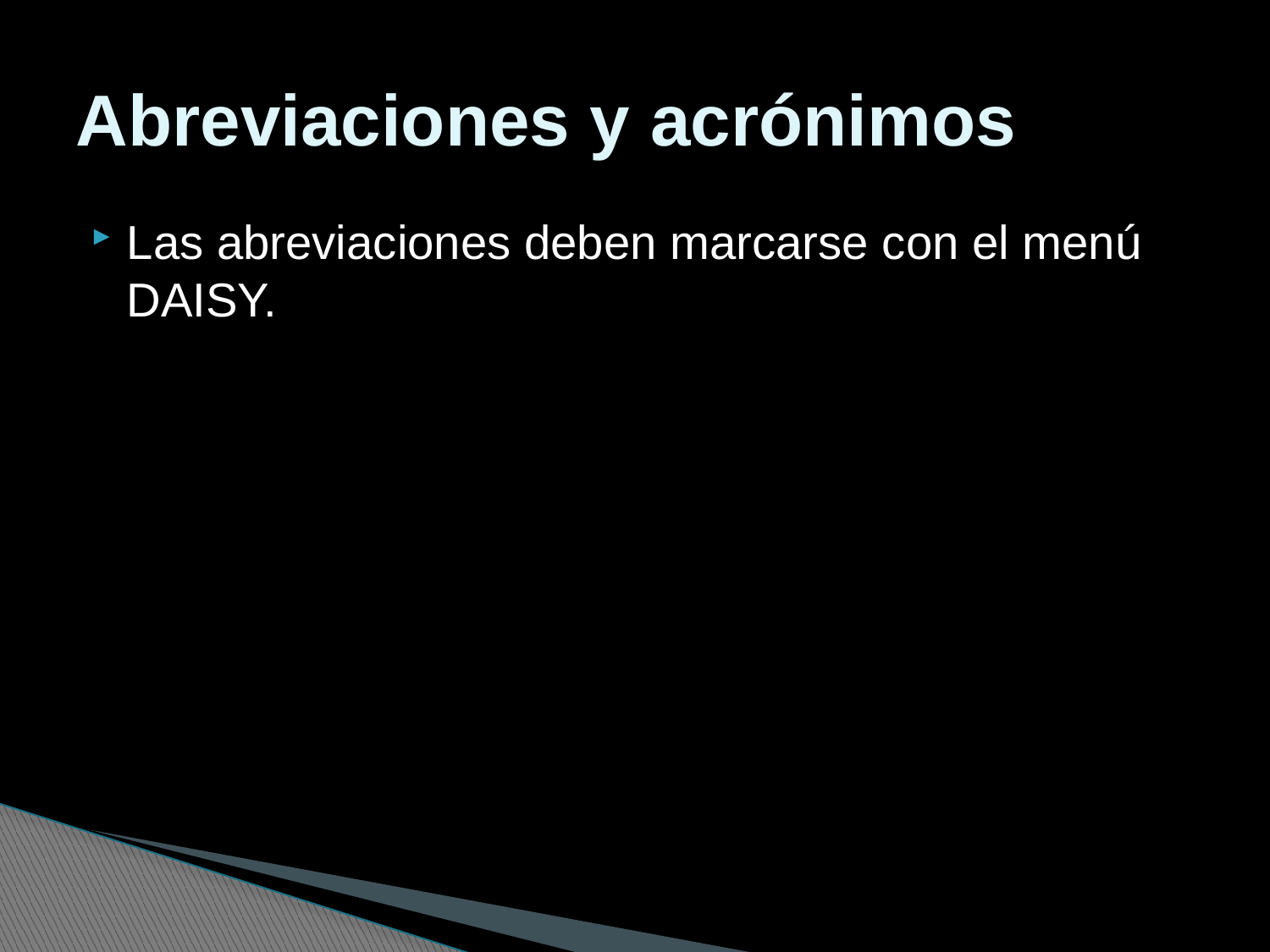

# Abreviaciones y acrónimos
Las abreviaciones deben marcarse con el menú DAISY.